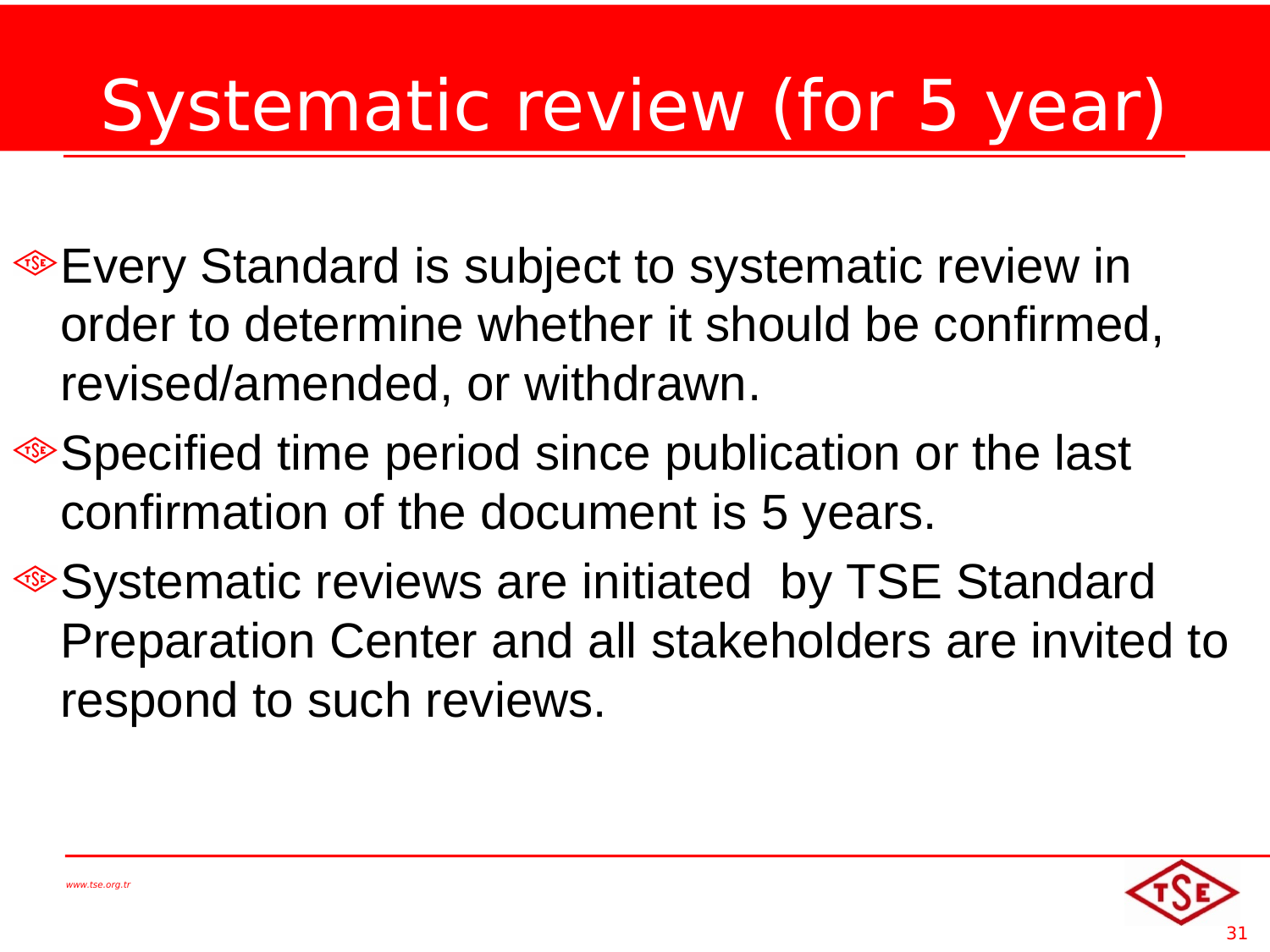

# Systematic review (for 5 year)
Every Standard is subject to systematic review in order to determine whether it should be confirmed, revised/amended, or withdrawn.
Specified time period since publication or the last confirmation of the document is 5 years.
Systematic reviews are initiated  by TSE Standard Preparation Center and all stakeholders are invited to respond to such reviews.

www.tse.org.tr
31